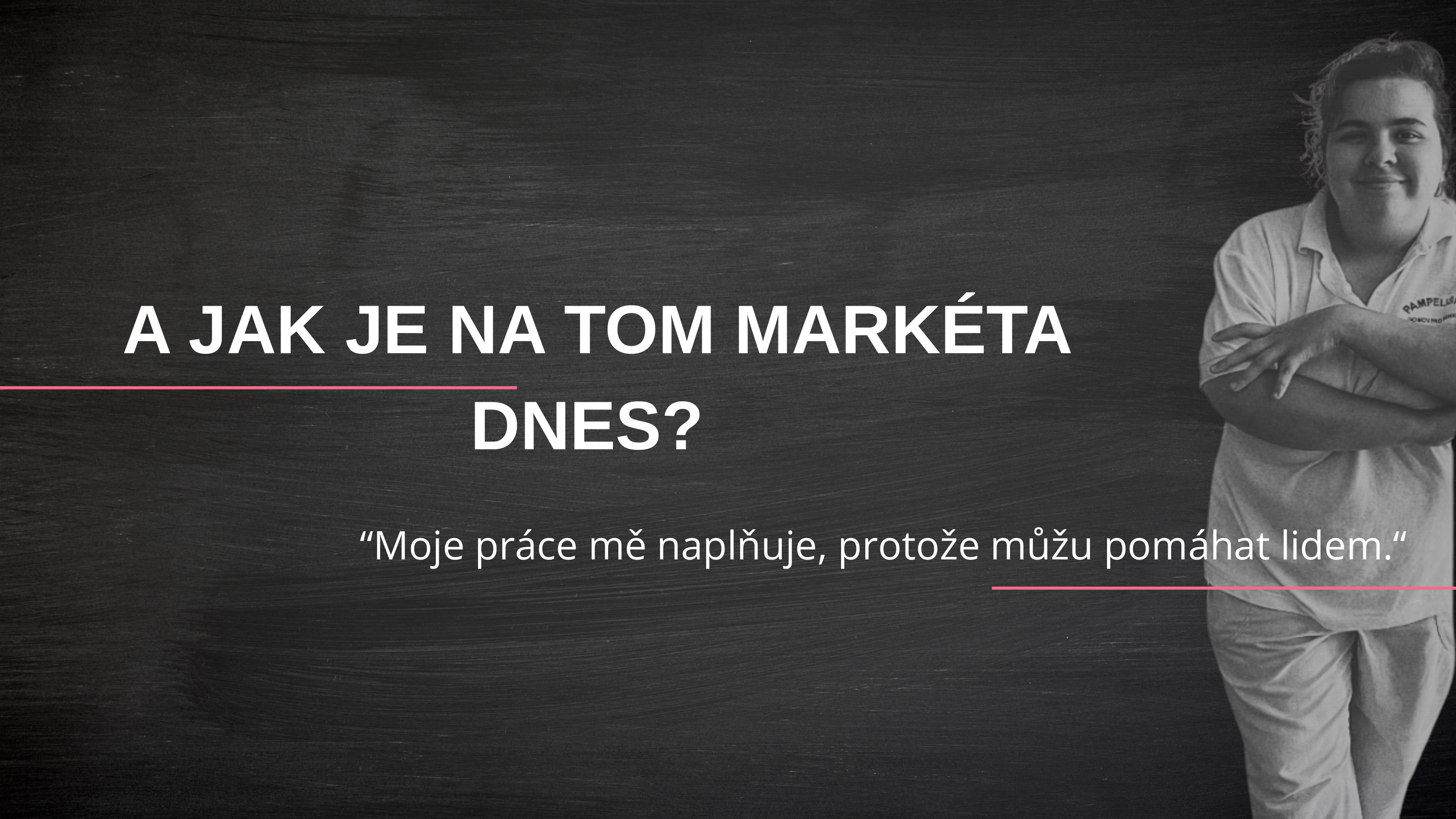

A JAK JE NA TOM MARKÉTA DNES?

“Moje práce mě naplňuje, protože můžu pomáhat lidem.“